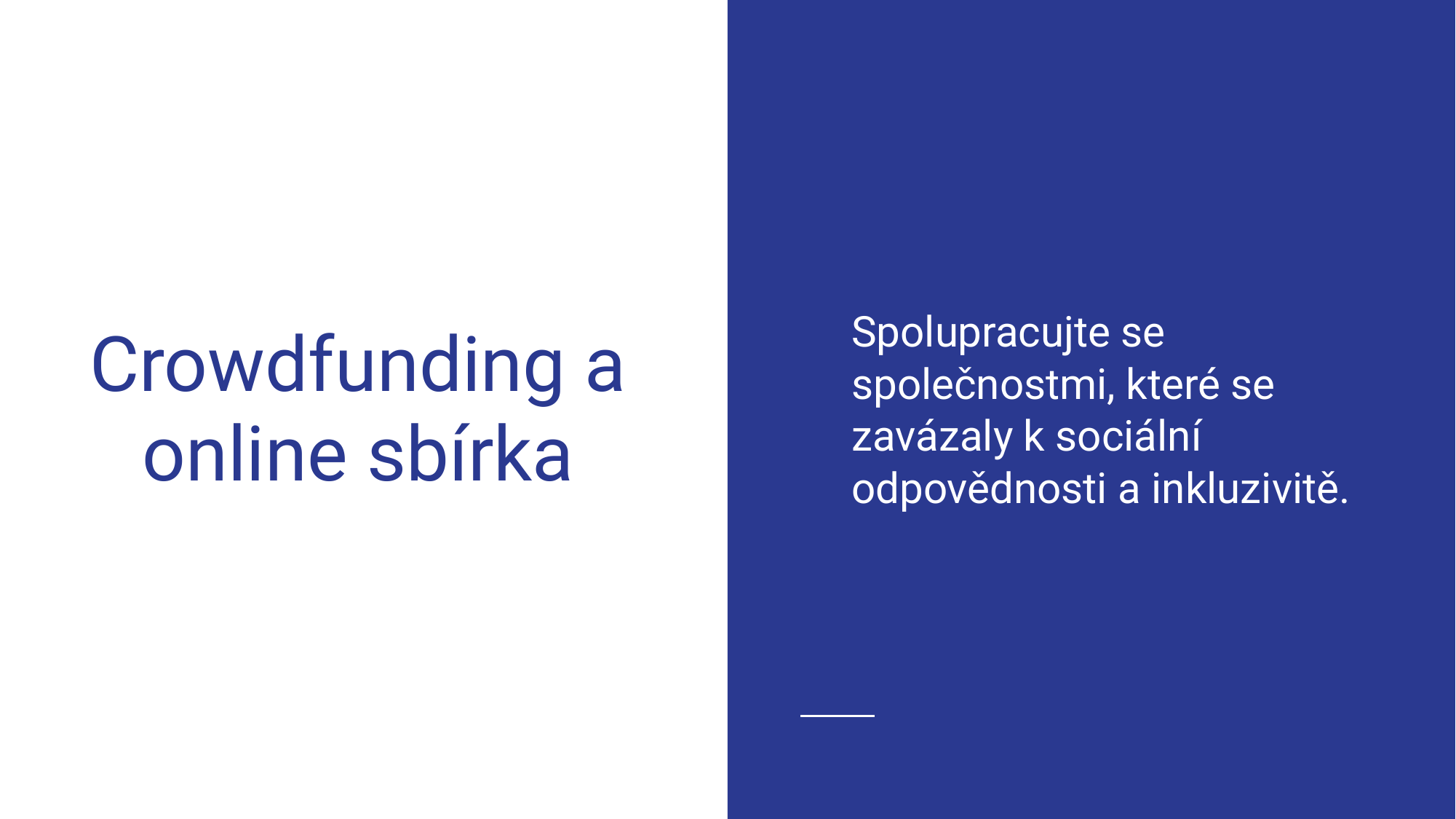

Spolupracujte se společnostmi, které se zavázaly k sociální odpovědnosti a inkluzivitě.
# Crowdfunding a online sbírka